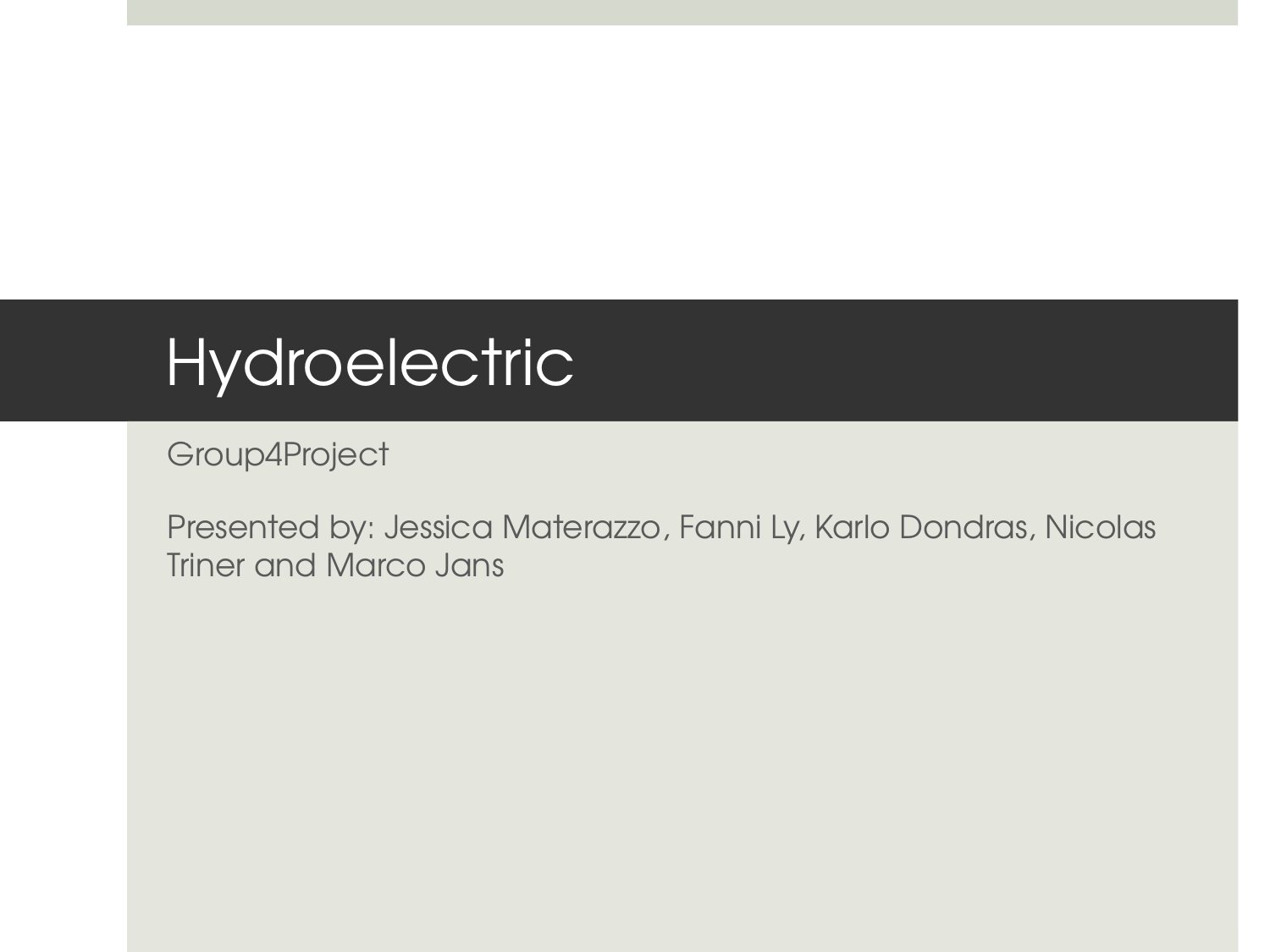

# Hydroelectric
Group4Project
Presented by: Jessica Materazzo, Fanni Ly, Karlo Dondras, Nicolas Triner and Marco Jans